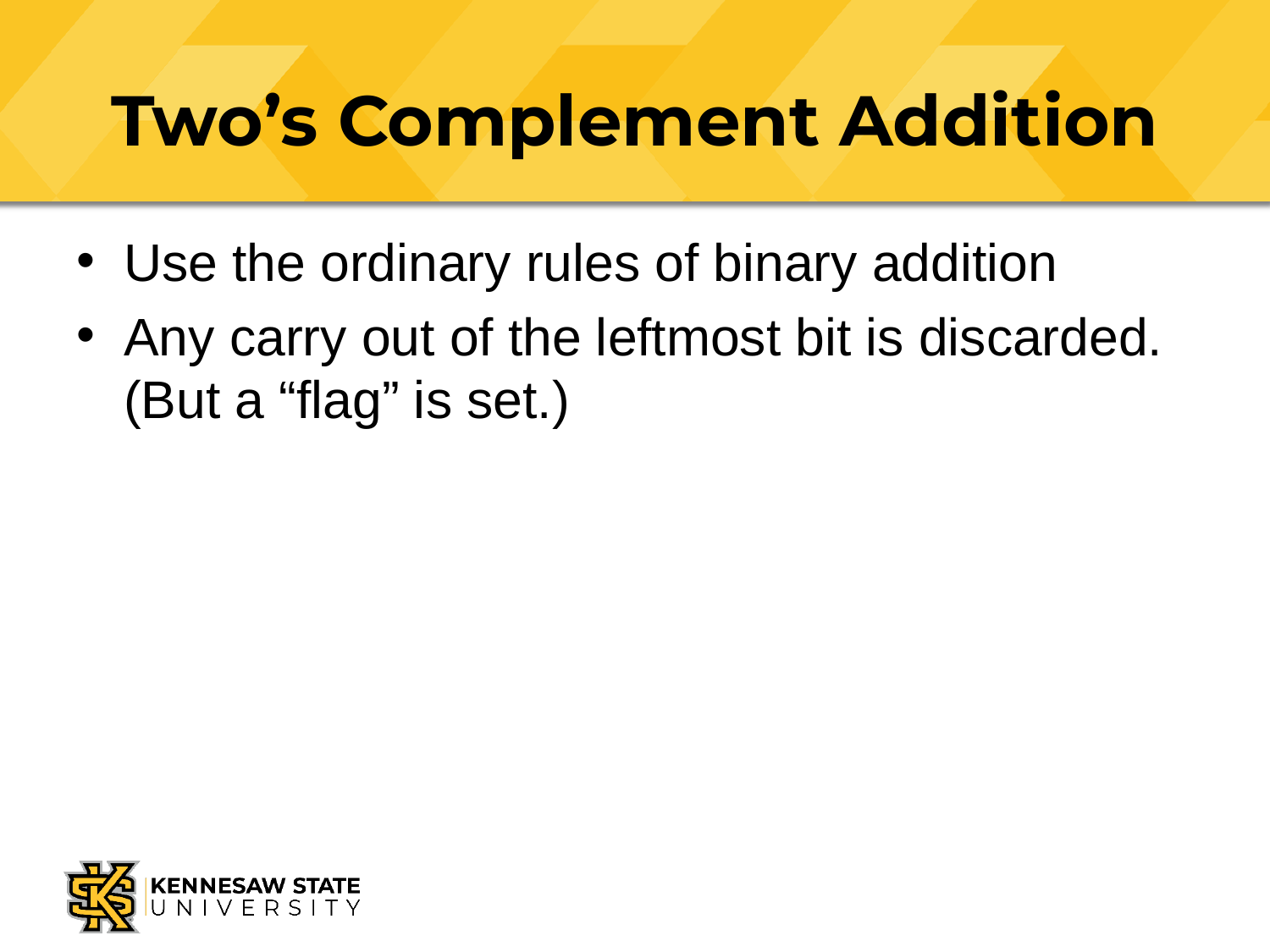

# Two’s Complement Addition
Use the ordinary rules of binary addition
Any carry out of the leftmost bit is discarded. (But a “flag” is set.)